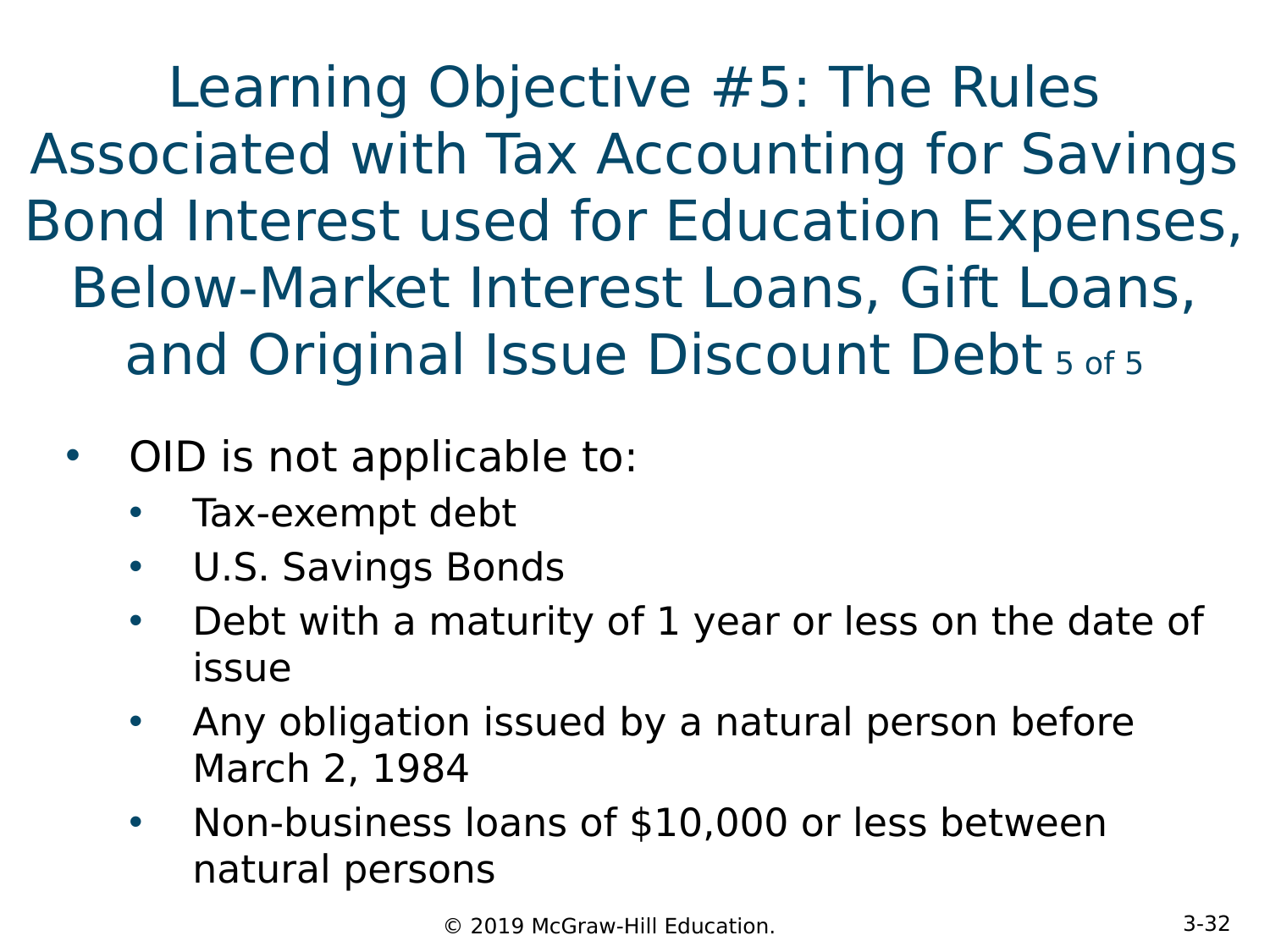

# Learning Objective #5: The Rules Associated with Tax Accounting for Savings Bond Interest used for Education Expenses, Below-Market Interest Loans, Gift Loans, and Original Issue Discount Debt 5 of 5
OID is not applicable to:
Tax-exempt debt
U.S. Savings Bonds
Debt with a maturity of 1 year or less on the date of issue
Any obligation issued by a natural person before March 2, 1984
Non-business loans of $10,000 or less between natural persons